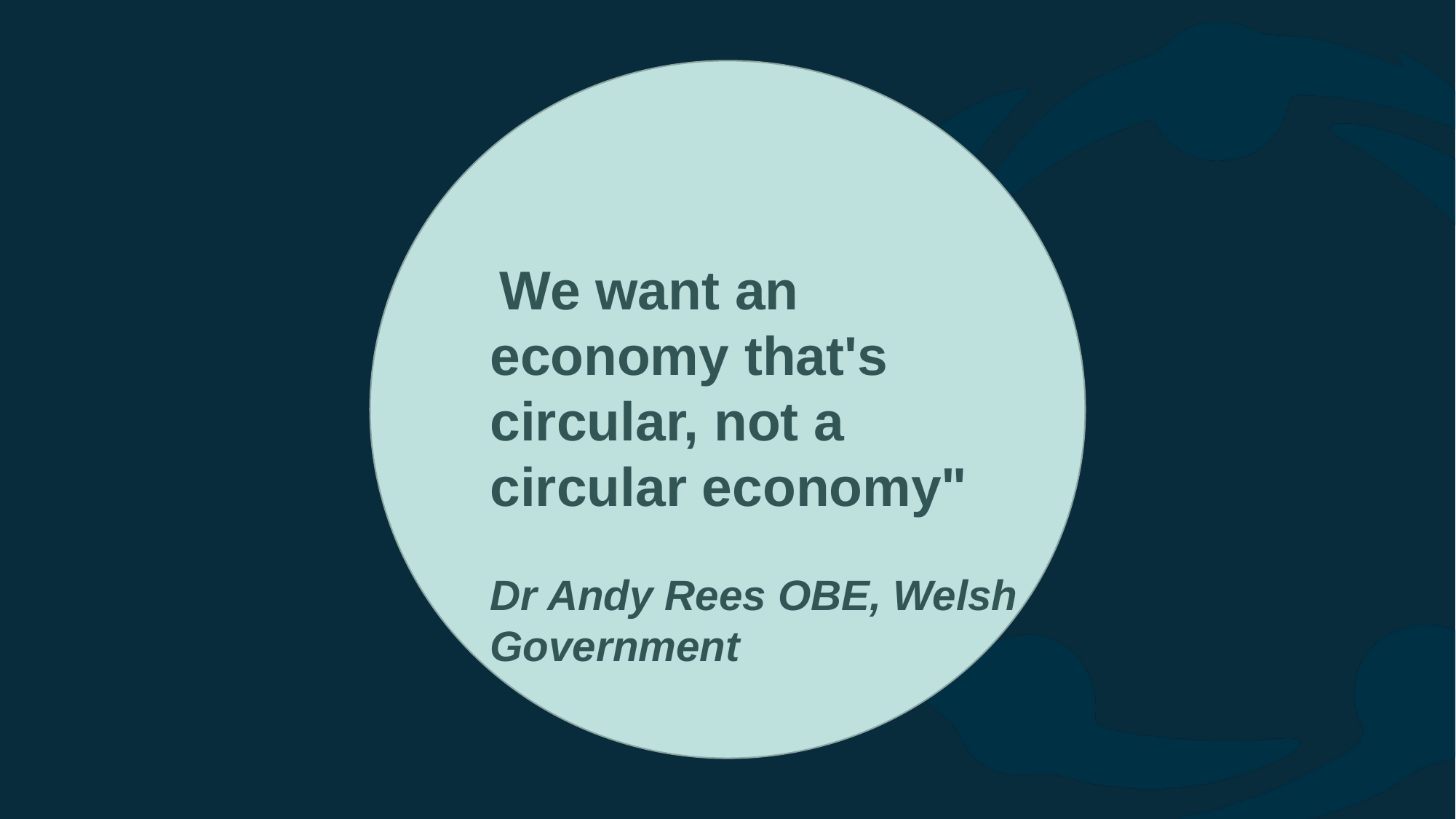

"We want an economy that's circular, not a circular economy"

Dr Andy Rees OBE, Welsh Government